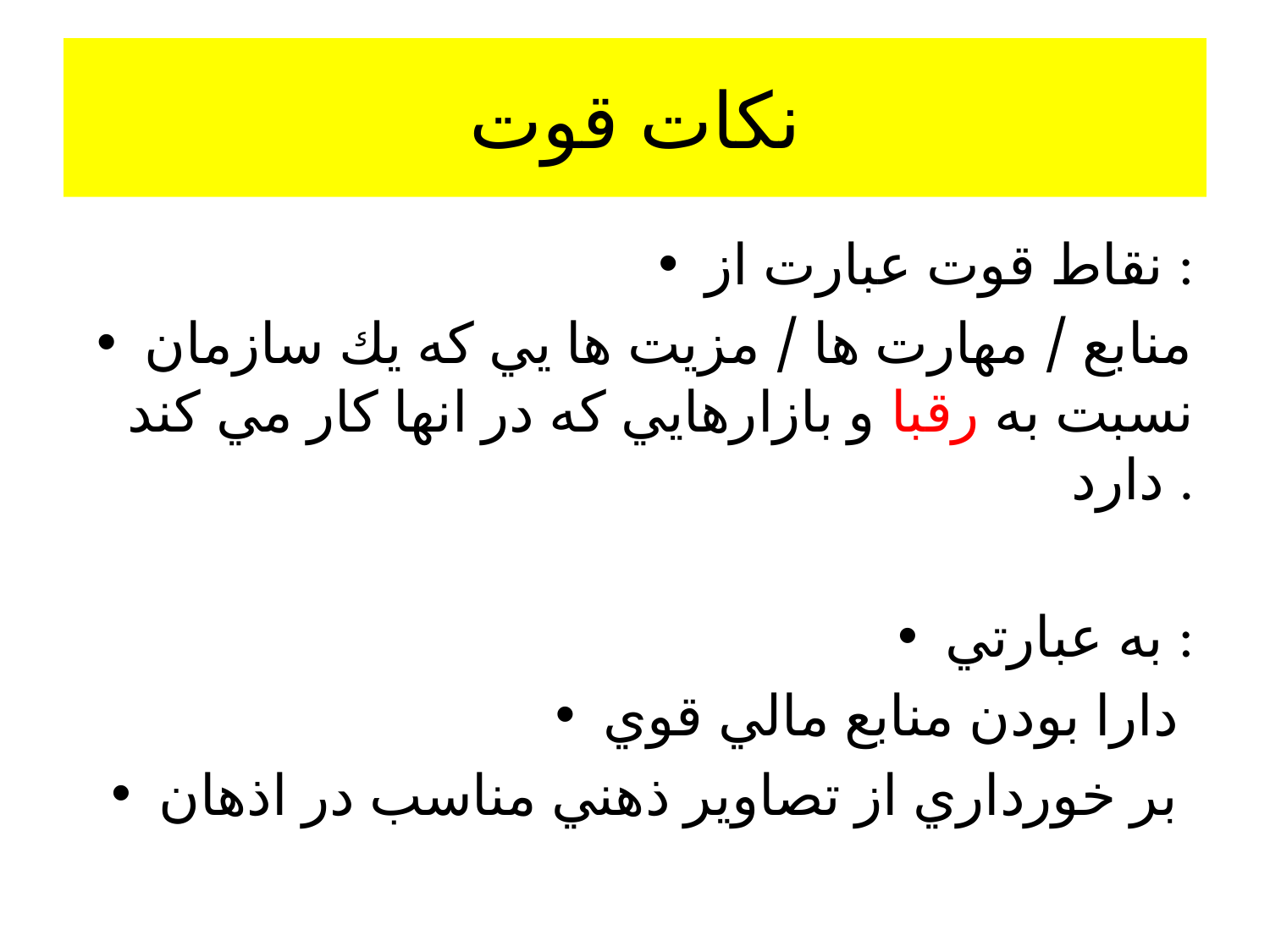

# نكات قوت
نقاط قوت عبارت از :
منابع / مهارت ها / مزيت ها يي كه يك سازمان نسبت به رقبا و بازارهايي كه در انها كار مي كند دارد .

به عبارتي :
دارا بودن منابع مالي قوي
بر خورداري از تصاوير ذهني مناسب در اذهان